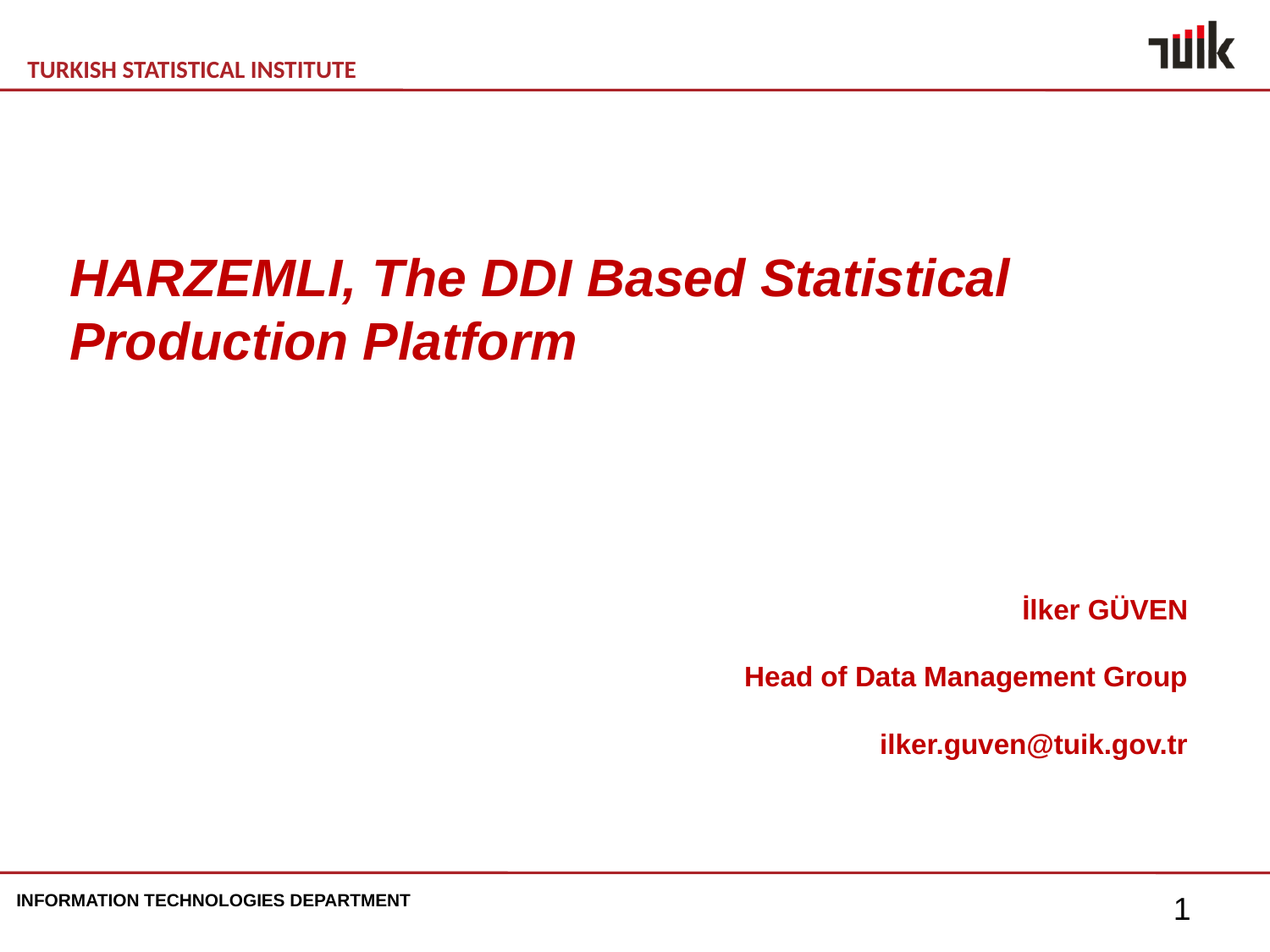

# HARZEMLI, The DDI Based Statistical Production Platform

İlker GÜVEN

  Head of Data Management Group

ilker.guven@tuik.gov.tr